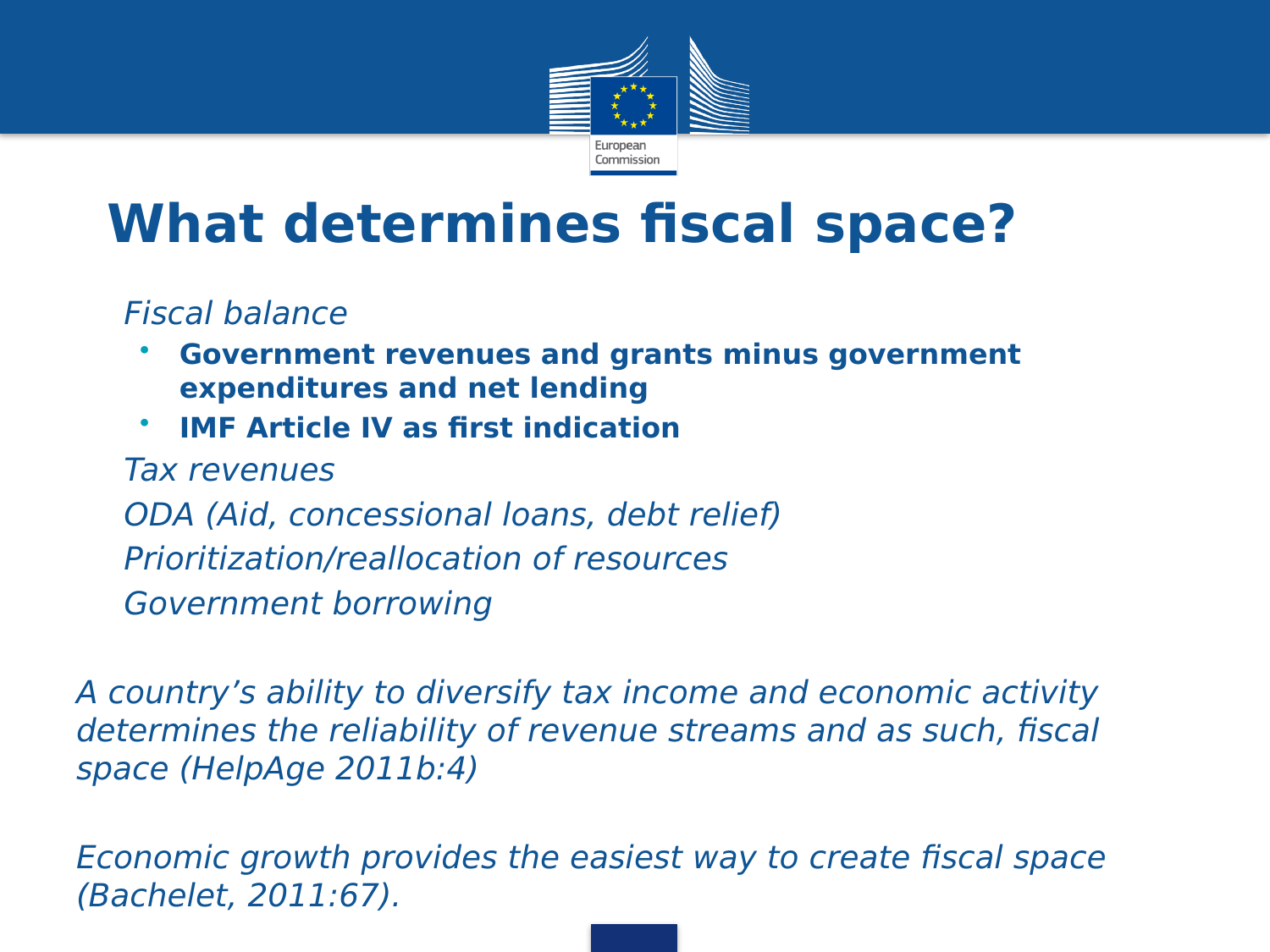

# What determines fiscal space?
Fiscal balance
Government revenues and grants minus government expenditures and net lending
IMF Article IV as first indication
Tax revenues
ODA (Aid, concessional loans, debt relief)
Prioritization/reallocation of resources
Government borrowing

A country’s ability to diversify tax income and economic activity determines the reliability of revenue streams and as such, fiscal space (HelpAge 2011b:4)

Economic growth provides the easiest way to create fiscal space (Bachelet, 2011:67).